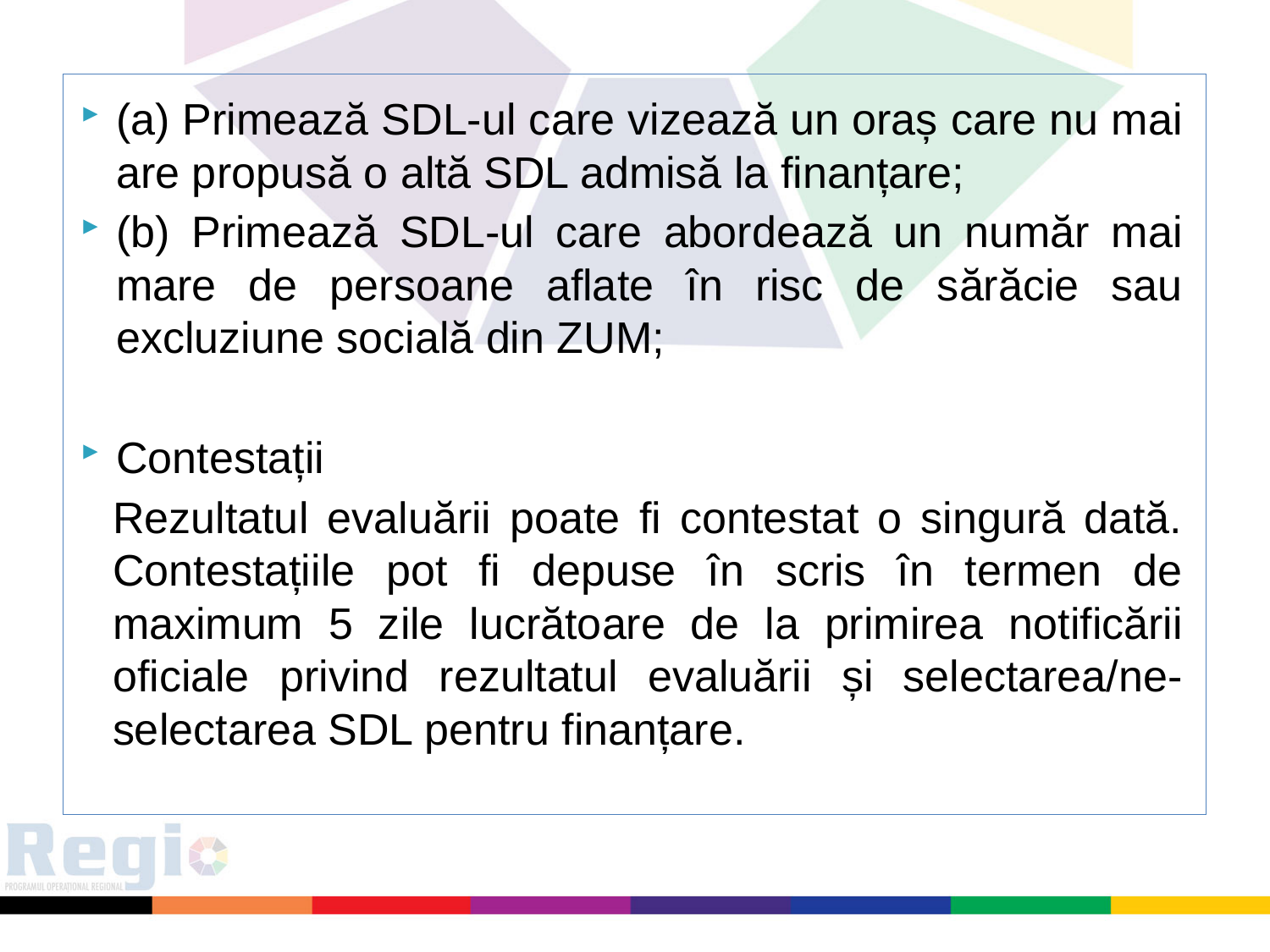

(a) Primează SDL-ul care vizează un oraș care nu mai are propusă o altă SDL admisă la finanțare;
(b) Primează SDL-ul care abordează un număr mai mare de persoane aflate în risc de sărăcie sau excluziune socială din ZUM;

Contestații
Rezultatul evaluării poate fi contestat o singură dată. Contestațiile pot fi depuse în scris în termen de maximum 5 zile lucrătoare de la primirea notificării oficiale privind rezultatul evaluării și selectarea/ne-selectarea SDL pentru finanțare.